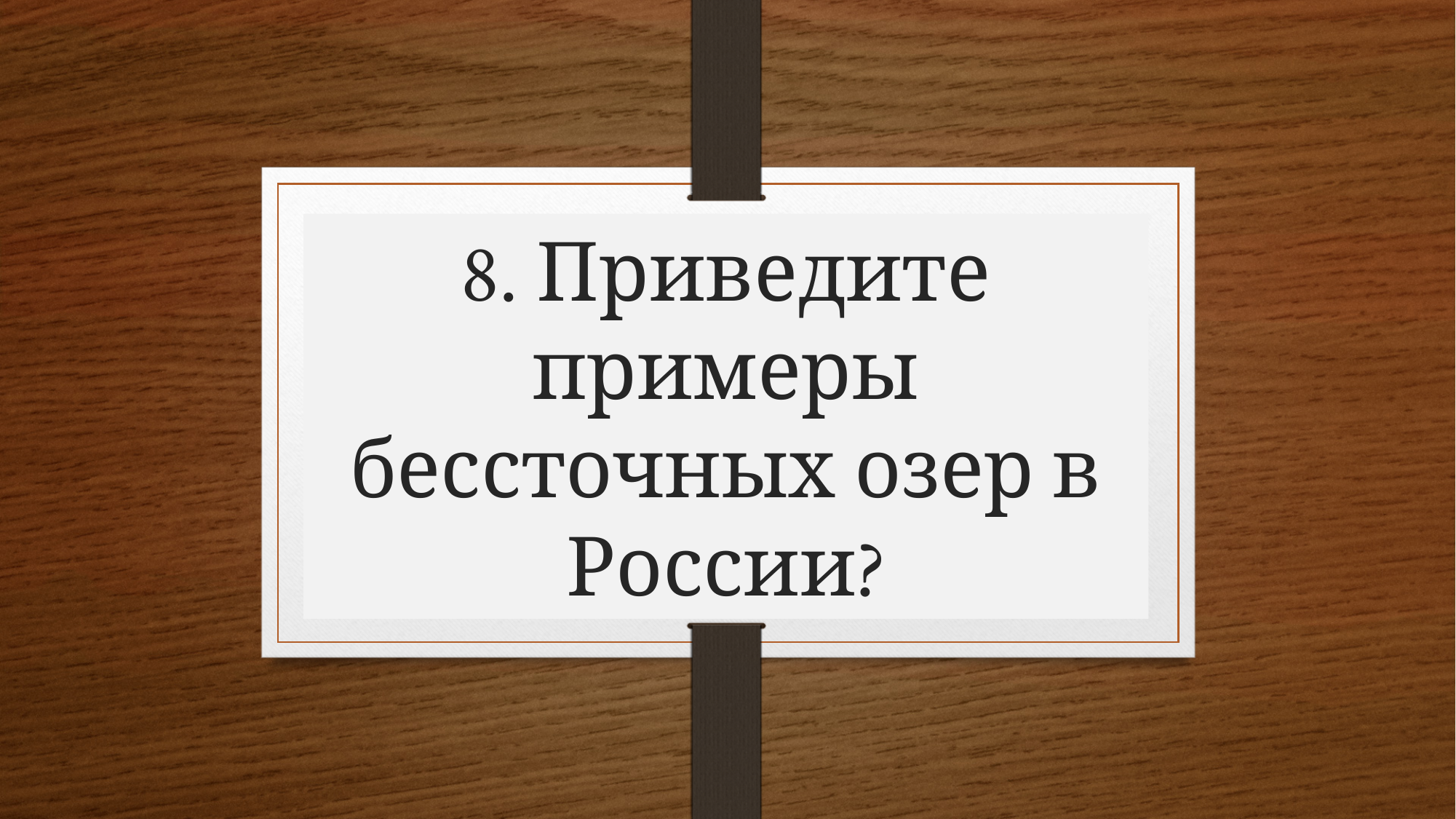

# 8. Приведите примеры бессточных озер в России?